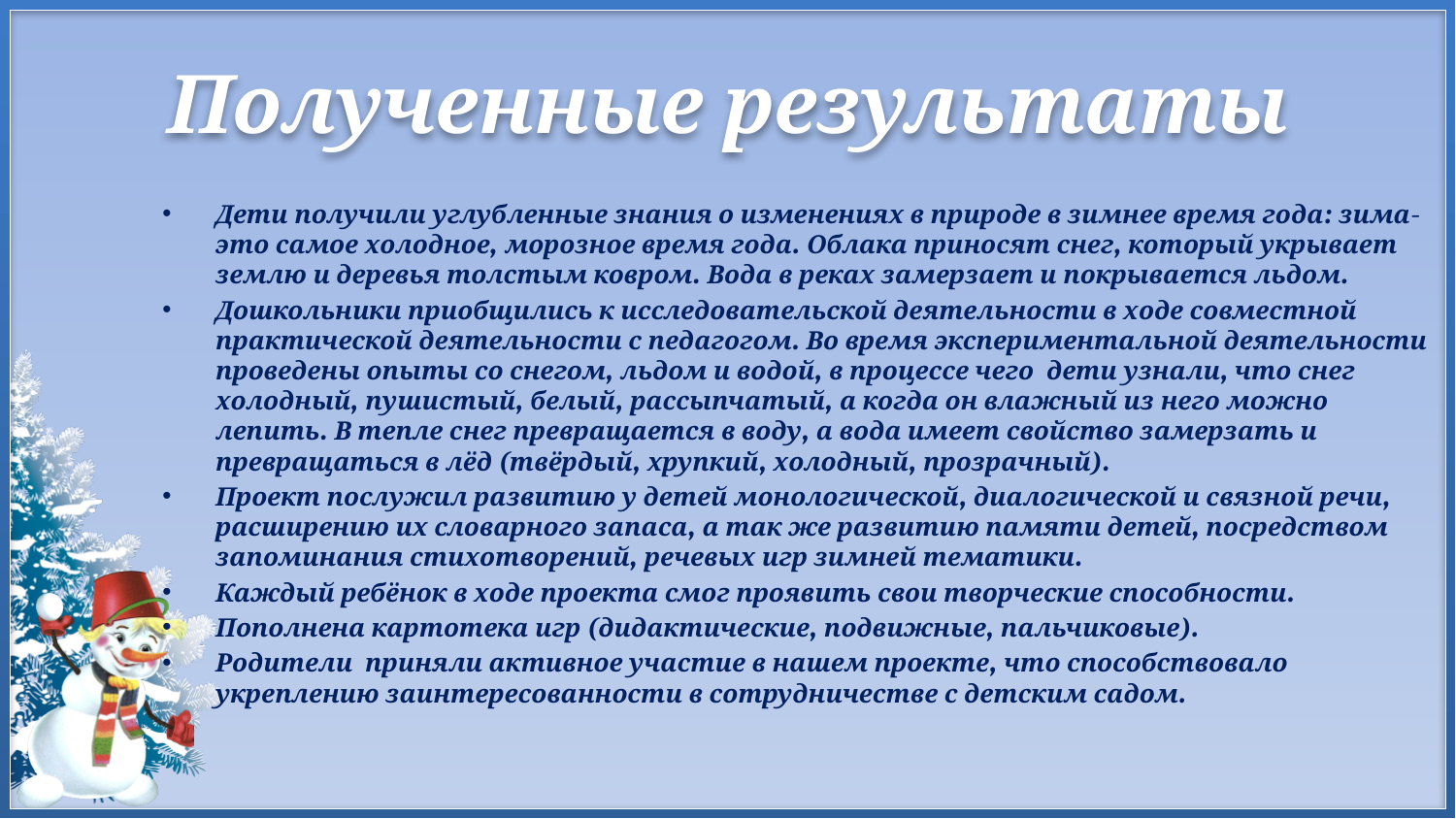

# Полученные результаты
Дети получили углубленные знания о изменениях в природе в зимнее время года: зима- это самое холодное, морозное время года. Облака приносят снег, который укрывает землю и деревья толстым ковром. Вода в реках замерзает и покрывается льдом.
Дошкольники приобщились к исследовательской деятельности в ходе совместной практической деятельности с педагогом. Во время экспериментальной деятельности проведены опыты со снегом, льдом и водой, в процессе чего  дети узнали, что снег холодный, пушистый, белый, рассыпчатый, а когда он влажный из него можно лепить. В тепле снег превращается в воду, а вода имеет свойство замерзать и превращаться в лёд (твёрдый, хрупкий, холодный, прозрачный).
Проект послужил развитию у детей монологической, диалогической и связной речи, расширению их словарного запаса, а так же развитию памяти детей, посредством запоминания стихотворений, речевых игр зимней тематики.
Каждый ребёнок в ходе проекта смог проявить свои творческие способности.
Пополнена картотека игр (дидактические, подвижные, пальчиковые).
Родители  приняли активное участие в нашем проекте, что способствовало укреплению заинтересованности в сотрудничестве с детским садом.